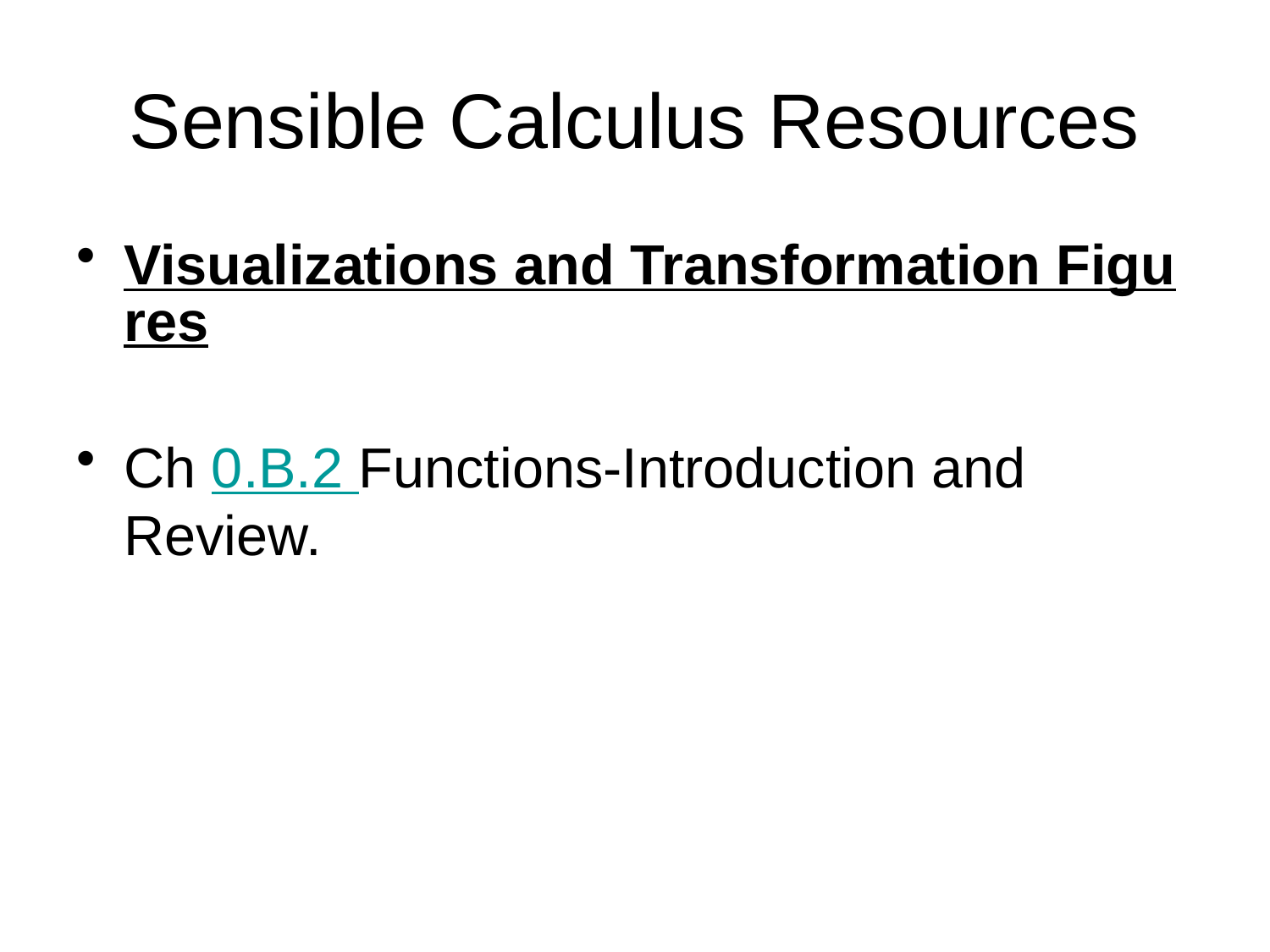

# Sensible Calculus Resources
Visualizations and Transformation Figures
Ch 0.B.2 Functions-Introduction and Review.